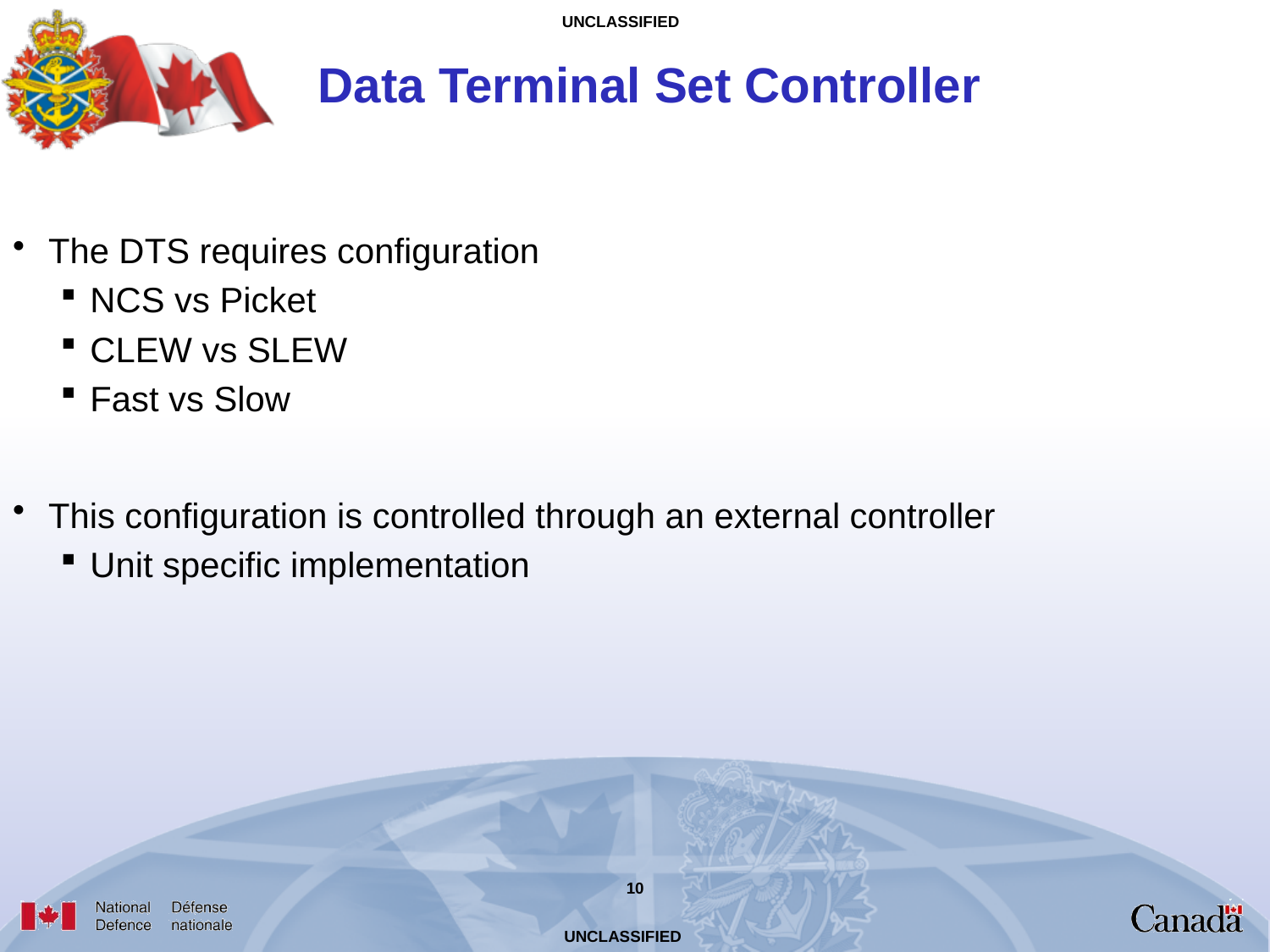

# Data Terminal Set Controller
The DTS requires configuration
NCS vs Picket
CLEW vs SLEW
Fast vs Slow

This configuration is controlled through an external controller
Unit specific implementation